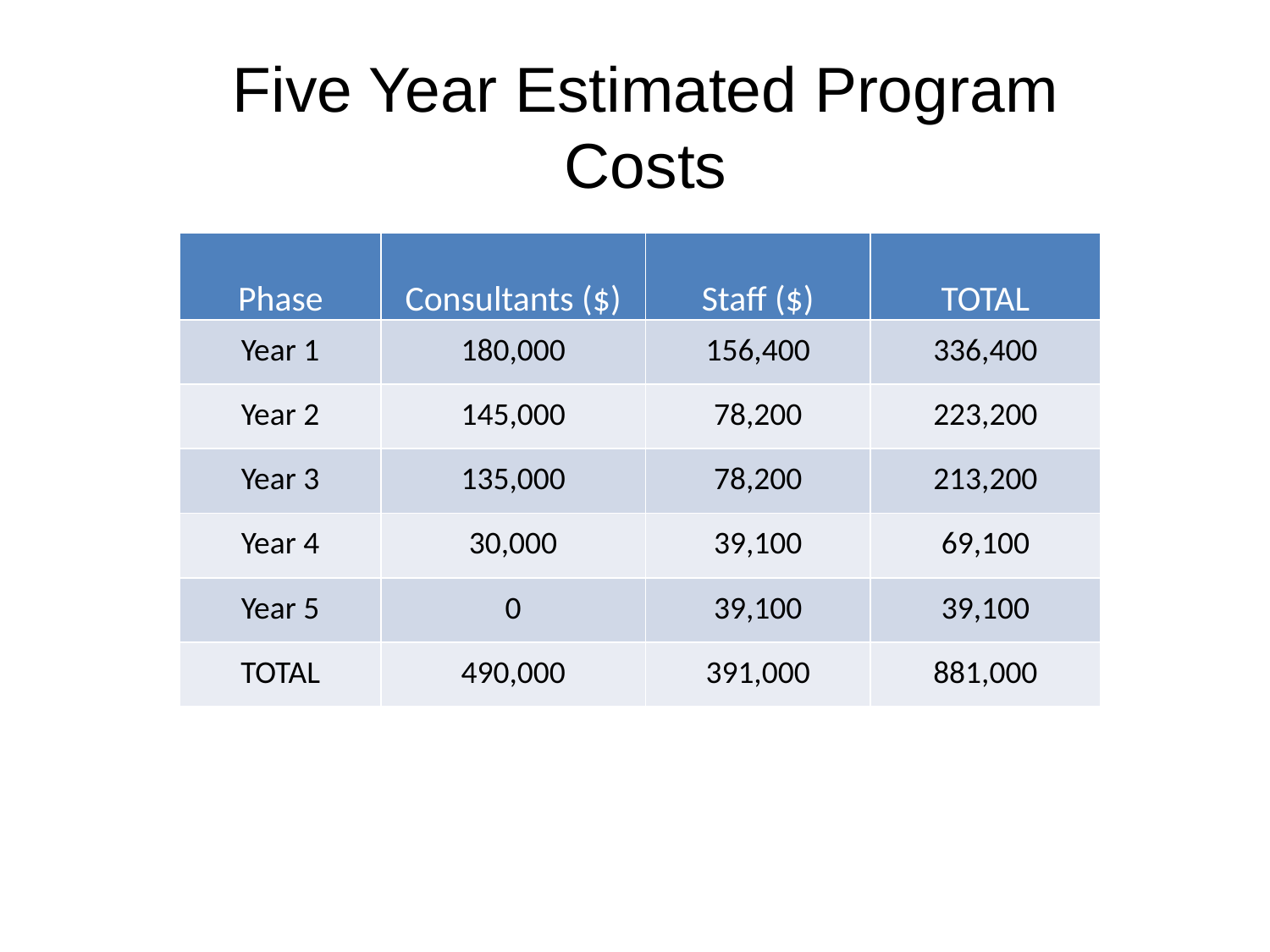

Five Year Estimated Program Costs
| Phase | Consultants ($) | Staff ($) | TOTAL |
| --- | --- | --- | --- |
| Year 1 | 180,000 | 156,400 | 336,400 |
| Year 2 | 145,000 | 78,200 | 223,200 |
| Year 3 | 135,000 | 78,200 | 213,200 |
| Year 4 | 30,000 | 39,100 | 69,100 |
| Year 5 | 0 | 39,100 | 39,100 |
| TOTAL | 490,000 | 391,000 | 881,000 |